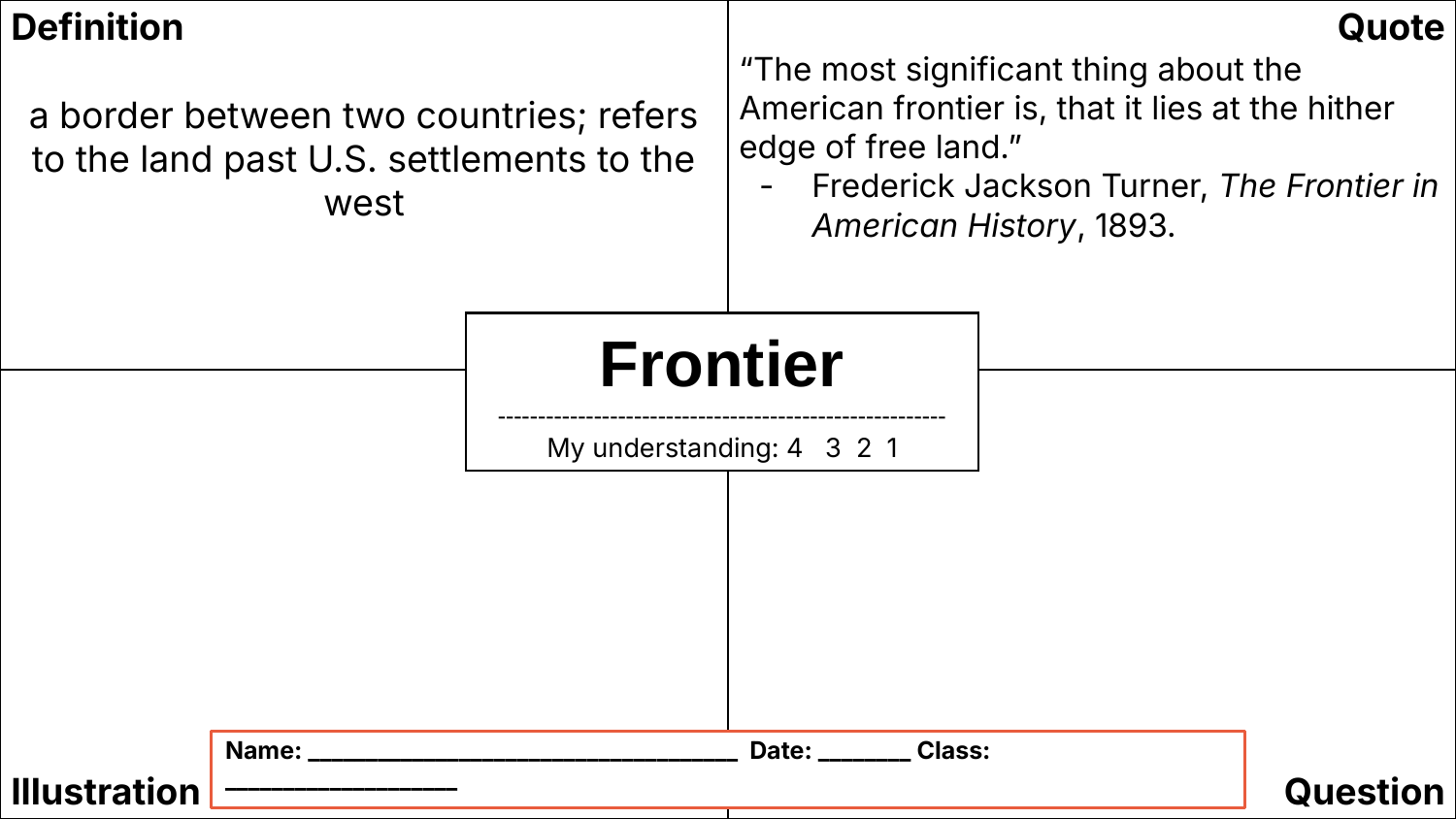

| Definition a border between two countries; refers to the land past U.S. settlements to the west | Quote “The most significant thing about the American frontier is, that it lies at the hither edge of free land.” Frederick Jackson Turner, The Frontier in American History, 1893. |
| --- | --- |
| Illustration | Question |
Frontier
--------------------------------------------------------
My understanding: 4   3  2  1
Name: _____________________________________  Date: ________ Class: ____________________